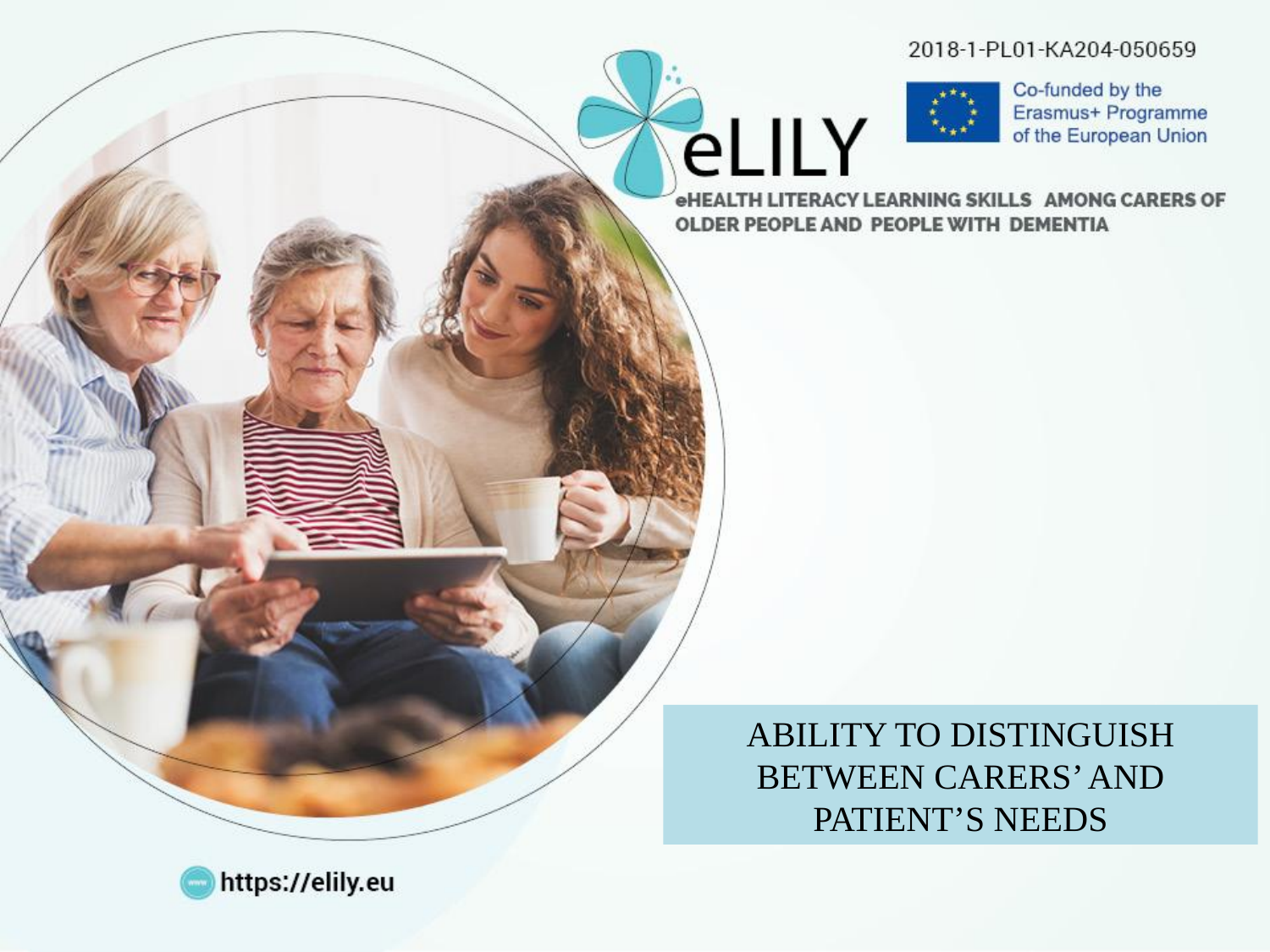

ABILITY TO DISTINGUISH BETWEEN CARERS’ AND PATIENT’S NEEDS